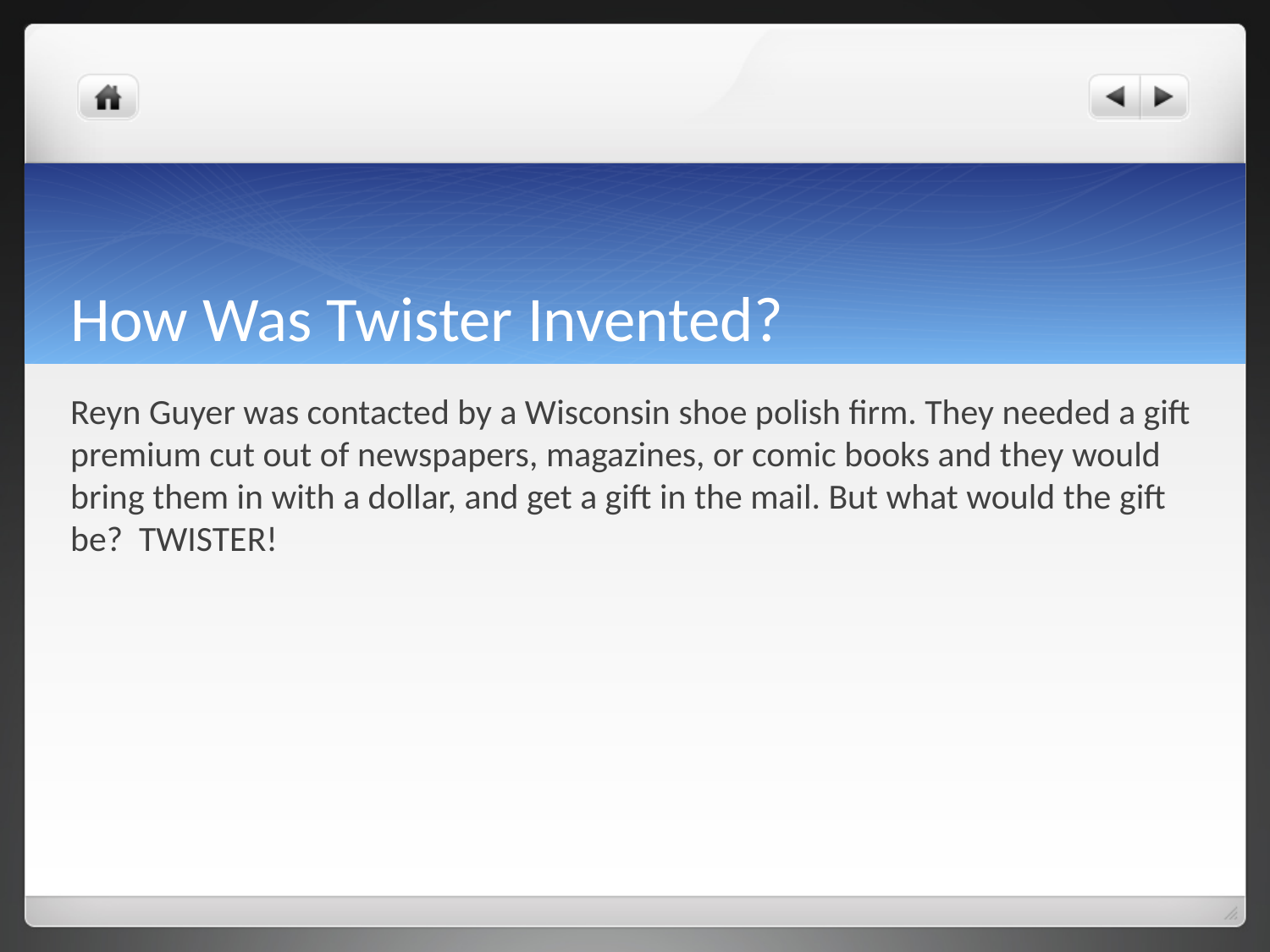

# How Was Twister Invented?
Reyn Guyer was contacted by a Wisconsin shoe polish firm. They needed a gift premium cut out of newspapers, magazines, or comic books and they would bring them in with a dollar, and get a gift in the mail. But what would the gift be?  TWISTER!